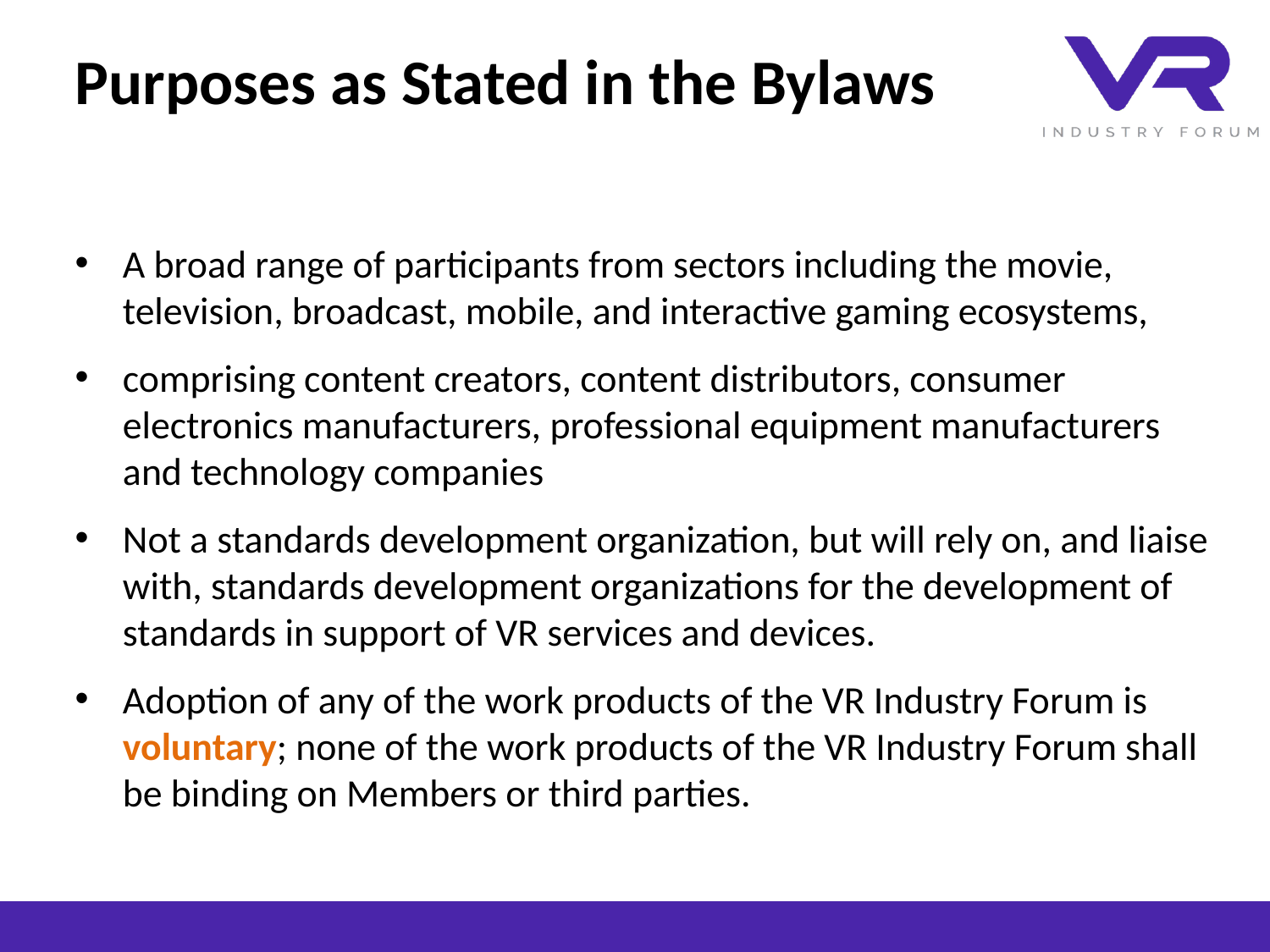

# Purposes as Stated in the Bylaws
A broad range of participants from sectors including the movie, television, broadcast, mobile, and interactive gaming ecosystems,
comprising content creators, content distributors, consumer electronics manufacturers, professional equipment manufacturers and technology companies
Not a standards development organization, but will rely on, and liaise with, standards development organizations for the development of standards in support of VR services and devices.
Adoption of any of the work products of the VR Industry Forum is voluntary; none of the work products of the VR Industry Forum shall be binding on Members or third parties.